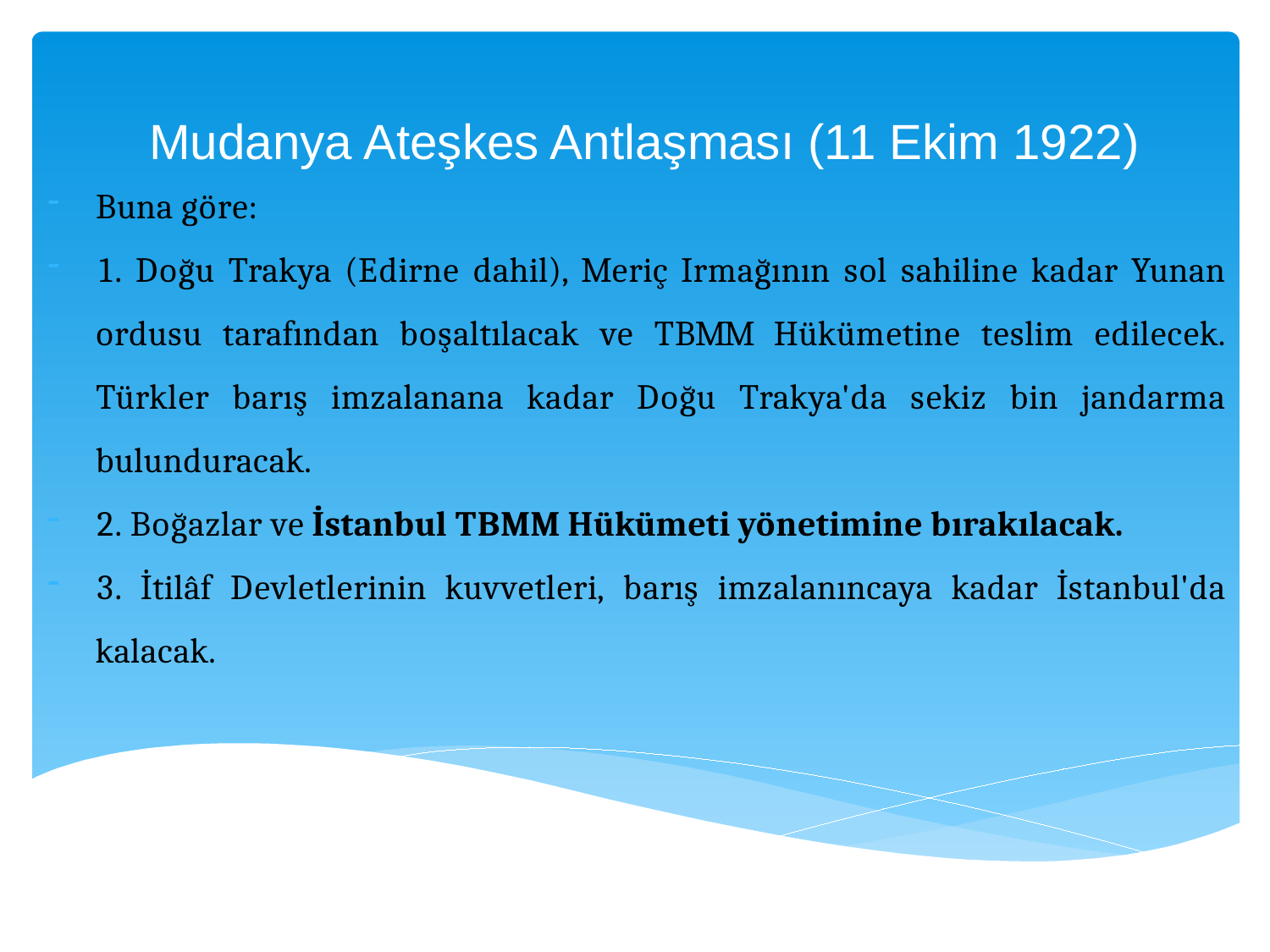

# Mudanya Ateşkes Antlaşması (11 Ekim 1922)
Buna göre:
1. Doğu Trakya (Edirne dahil), Meriç Irmağının sol sahiline kadar Yunan ordusu tarafından boşaltılacak ve TBMM Hükümetine teslim edilecek. Türkler barış imzalanana kadar Doğu Trakya'da sekiz bin jandarma bulunduracak.
2. Boğazlar ve İstanbul TBMM Hükümeti yö­netimine bırakılacak.
3. İtilâf Devletlerinin kuvvetleri, barış imzala­nıncaya kadar İstanbul'da kalacak.